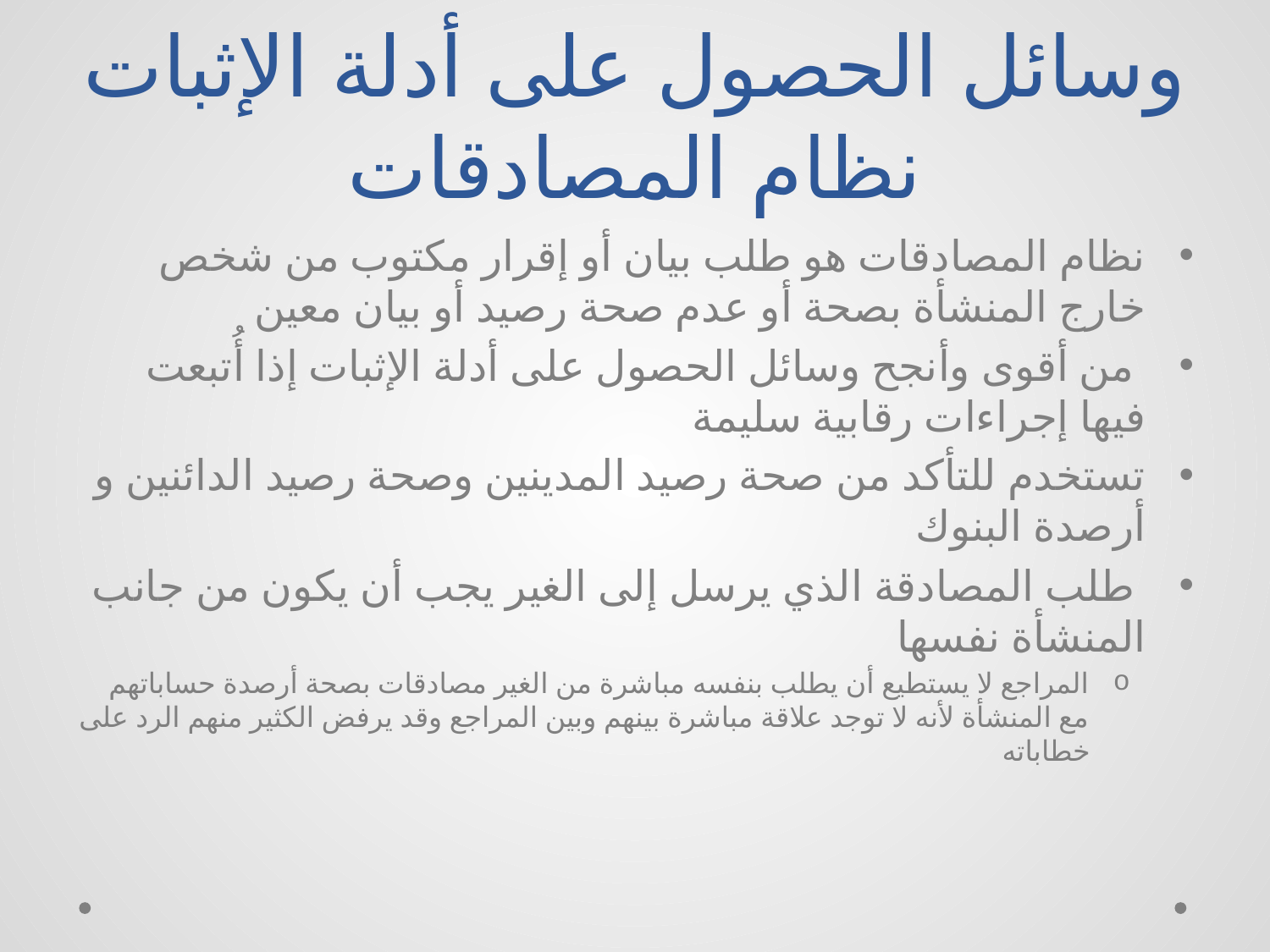

# وسائل الحصول على أدلة الإثبات نظام المصادقات
نظام المصادقات هو طلب بيان أو إقرار مكتوب من شخص خارج المنشأة بصحة أو عدم صحة رصيد أو بيان معين
 من أقوى وأنجح وسائل الحصول على أدلة الإثبات إذا أُتبعت فيها إجراءات رقابية سليمة
تستخدم للتأكد من صحة رصيد المدينين وصحة رصيد الدائنين و أرصدة البنوك
 طلب المصادقة الذي يرسل إلى الغير يجب أن يكون من جانب المنشأة نفسها
المراجع لا يستطيع أن يطلب بنفسه مباشرة من الغير مصادقات بصحة أرصدة حساباتهم مع المنشأة لأنه لا توجد علاقة مباشرة بينهم وبين المراجع وقد يرفض الكثير منهم الرد على خطاباته